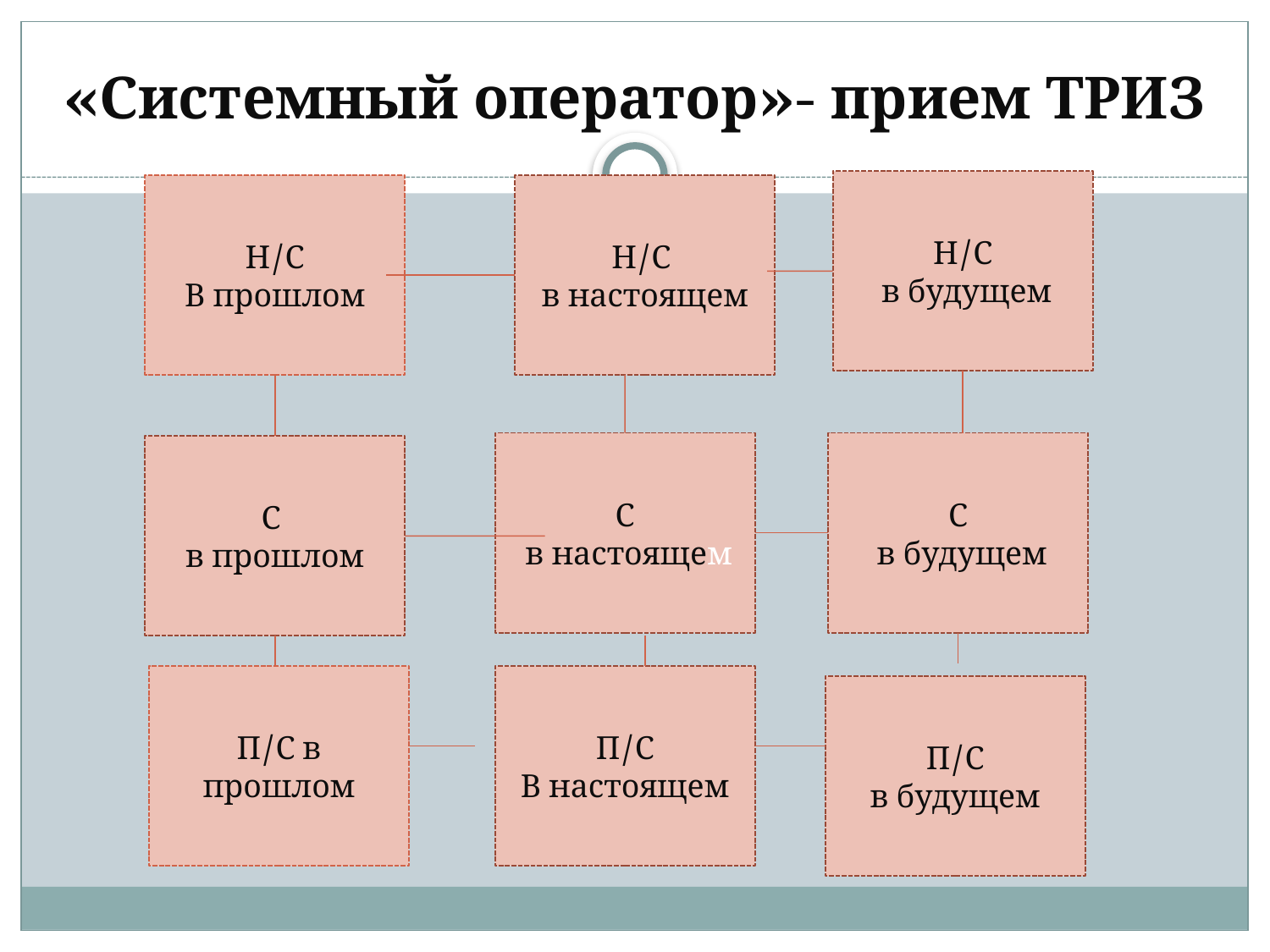

# «Системный оператор»- прием ТРИЗ
Н/С
 в будущем
Н/С
В прошлом
Н/С
в настоящем

С
 в настоящем
С
 в будущем
С
в прошлом
П/С в
прошлом
П/С
В настоящем
П/С
в будущем